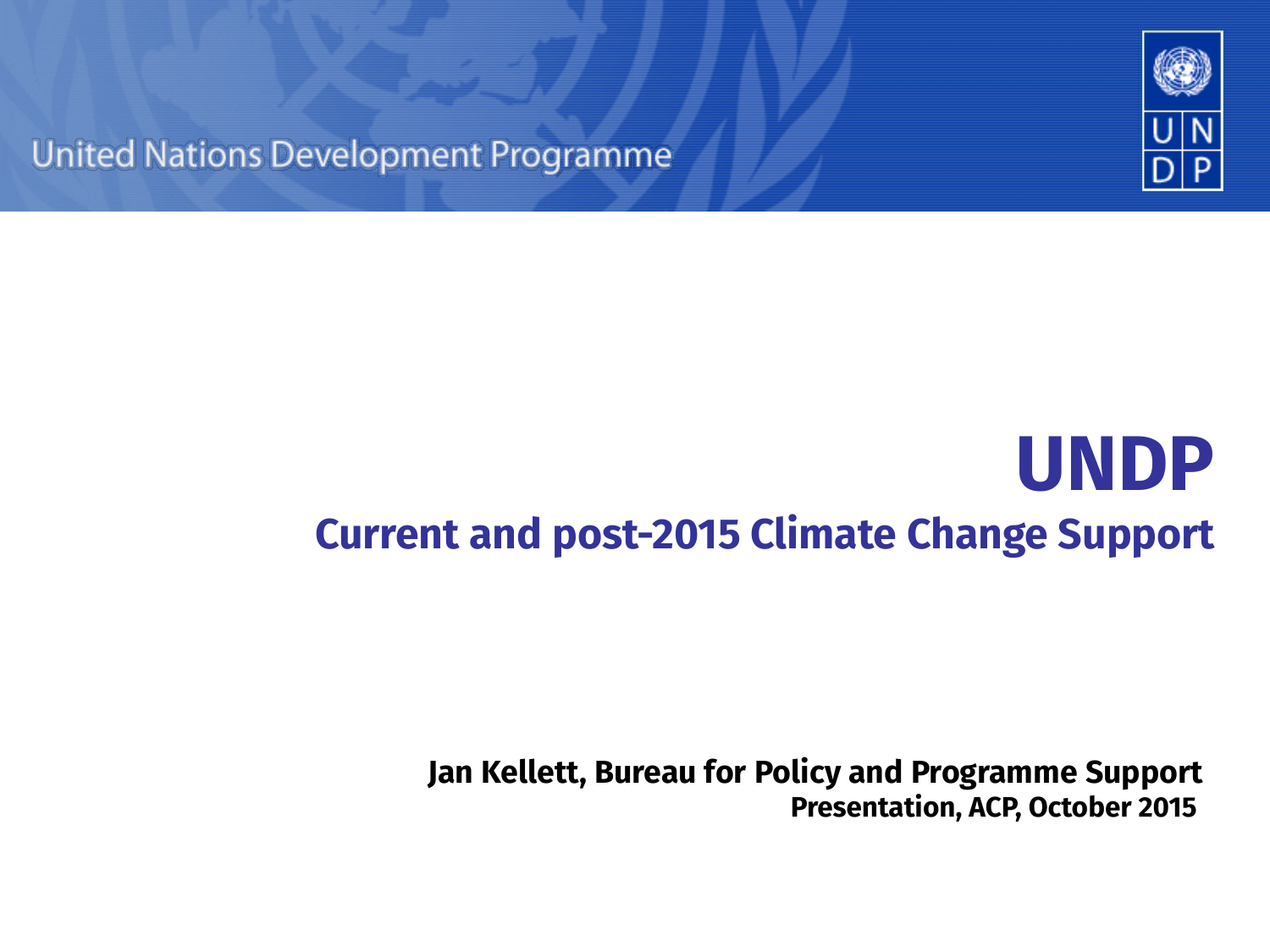

# UNDP Current and post-2015 Climate Change Support

Jan Kellett, Bureau for Policy and Programme Support
Presentation, ACP, October 2015